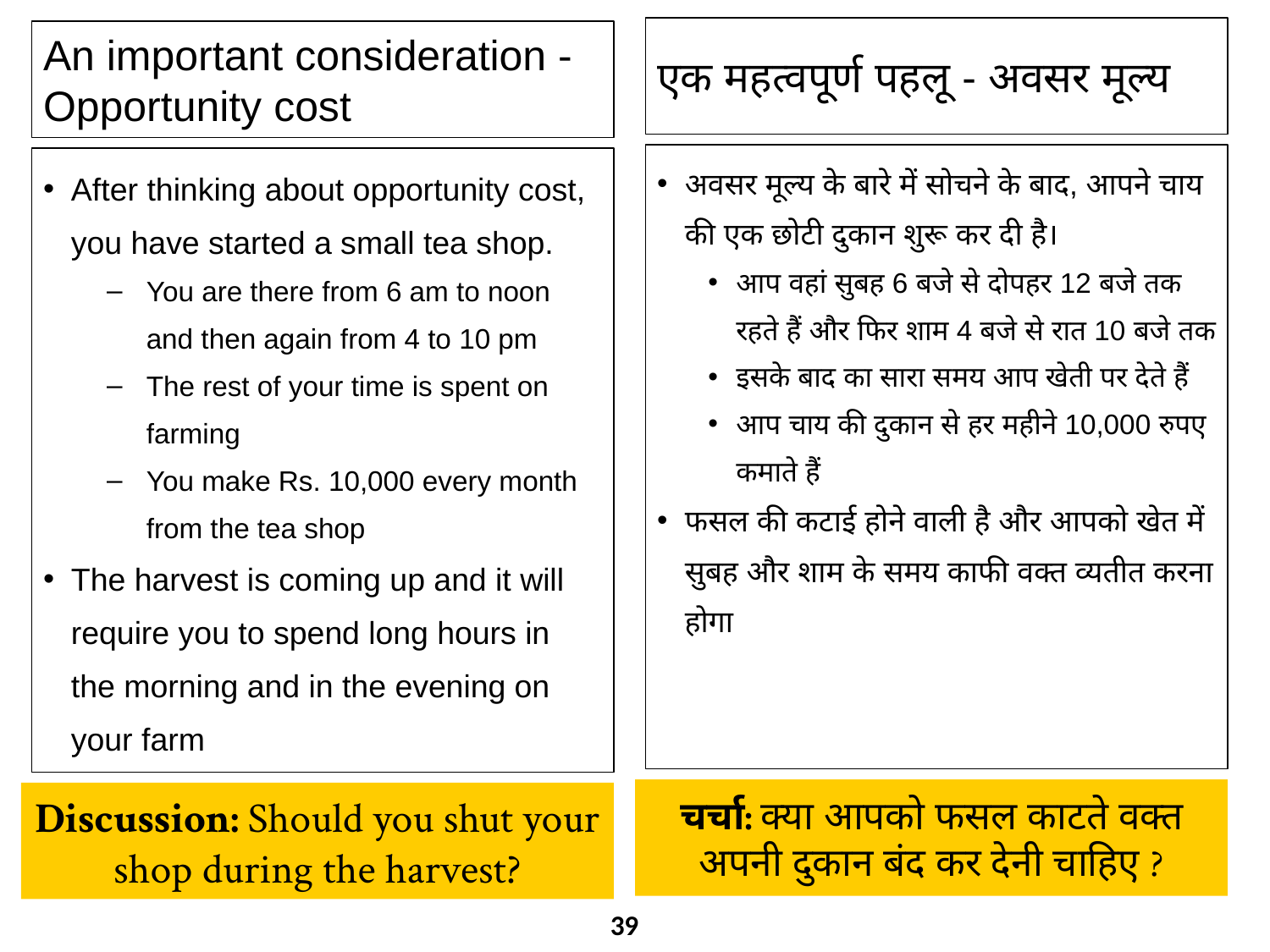

एक महत्वपूर्ण पहलू - अवसर मूल्य
An important consideration - Opportunity cost
अवसर मूल्य के बारे में सोचने के बाद, आपने चाय की एक छोटी दुकान शुरू कर दी है।
आप वहां सुबह 6 बजे से दोपहर 12 बजे तक रहते हैं और फिर शाम 4 बजे से रात 10 बजे तक
इसके बाद का सारा समय आप खेती पर देते हैं
आप चाय की दुकान से हर महीने 10,000 रुपए कमाते हैं
फसल की कटाई होने वाली है और आपको खेत में सुबह और शाम के समय काफी वक्त व्यतीत करना होगा
After thinking about opportunity cost,  you have started a small tea shop.
You are there from 6 am to noon and then again from 4 to 10 pm
The rest of your time is spent on farming
You make Rs. 10,000 every month from the tea shop
The harvest is coming up and it will require you to spend long hours in the morning and in the evening on your farm
चर्चा: क्या आपको फसल काटते वक्त अपनी दुकान बंद कर देनी चाहिए ?
Discussion: Should you shut your shop during the harvest?
39